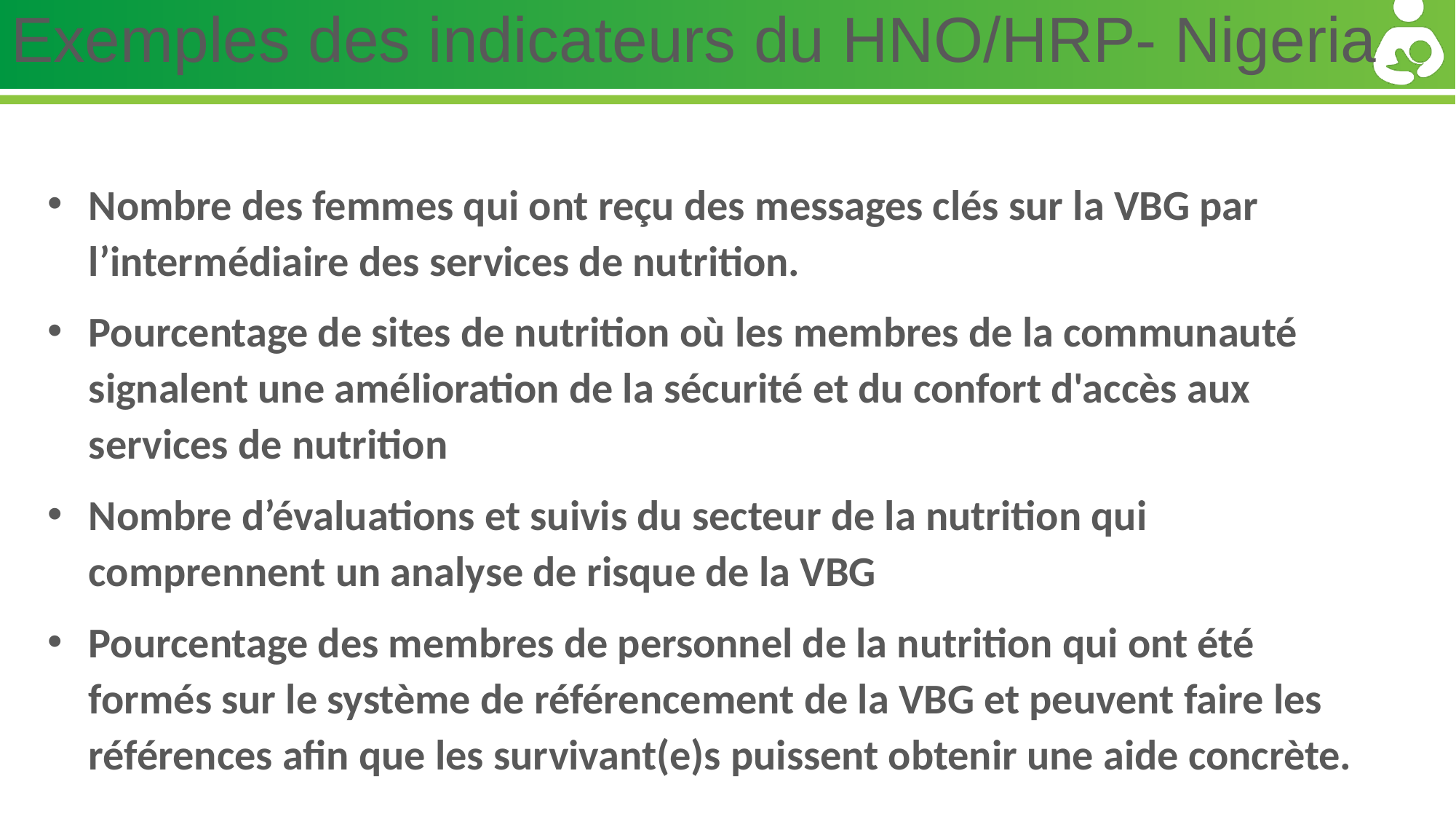

# Exemples des indicateurs du HNO/HRP- Nigeria

Nombre des femmes qui ont reçu des messages clés sur la VBG par l’intermédiaire des services de nutrition.
Pourcentage de sites de nutrition où les membres de la communauté signalent une amélioration de la sécurité et du confort d'accès aux services de nutrition
Nombre d’évaluations et suivis du secteur de la nutrition qui comprennent un analyse de risque de la VBG
Pourcentage des membres de personnel de la nutrition qui ont été formés sur le système de référencement de la VBG et peuvent faire les références afin que les survivant(e)s puissent obtenir une aide concrète.